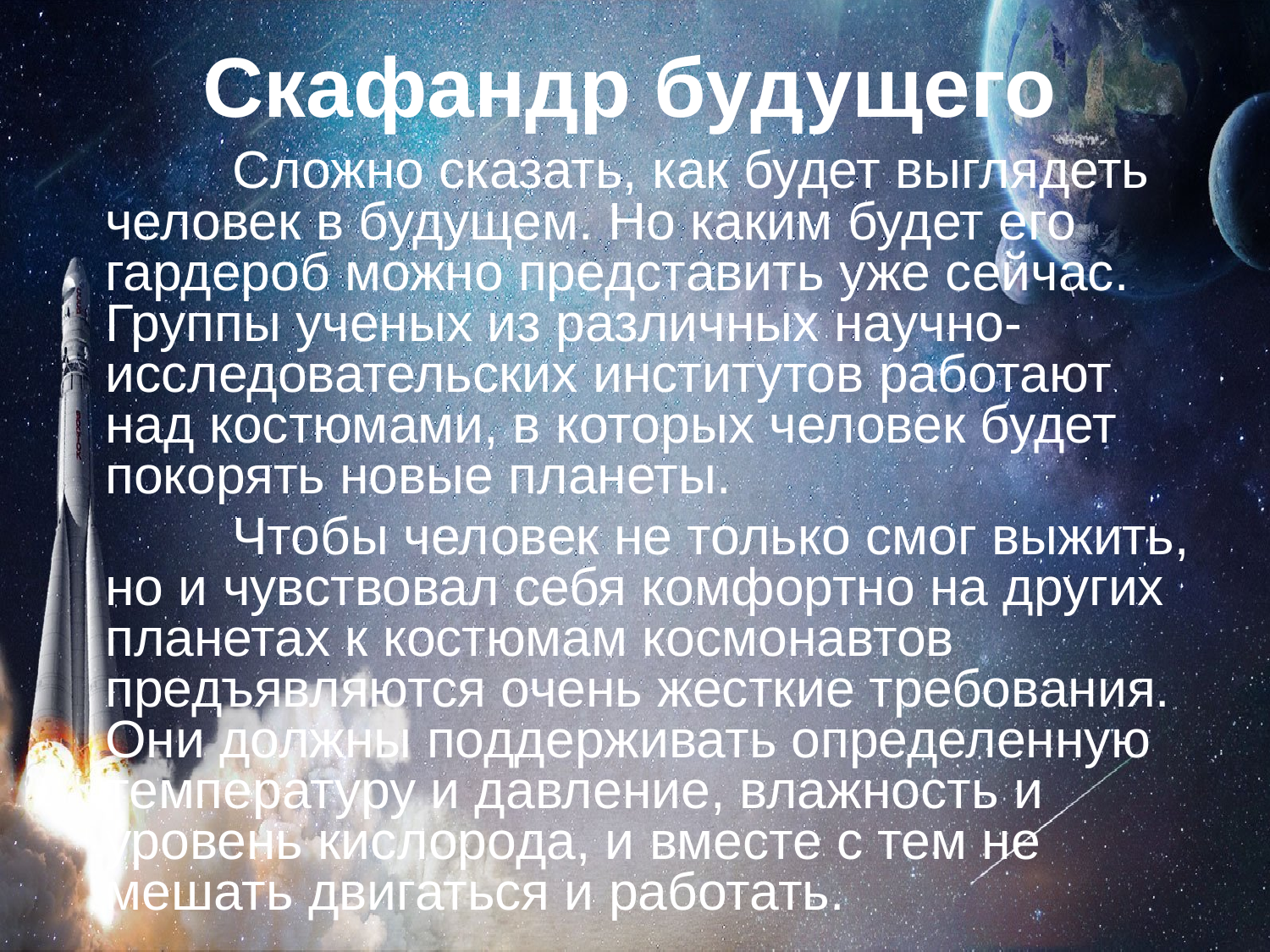

Скафандр будущего
		Сложно сказать, как будет выглядеть человек в будущем. Но каким будет его гардероб можно представить уже сейчас. Группы ученых из различных научно-исследовательских институтов работают над костюмами, в которых человек будет покорять новые планеты.
		Чтобы человек не только смог выжить, но и чувствовал себя комфортно на других планетах к костюмам космонавтов предъявляются очень жесткие требования. Они должны поддерживать определенную температуру и давление, влажность и уровень кислорода, и вместе с тем не мешать двигаться и работать.